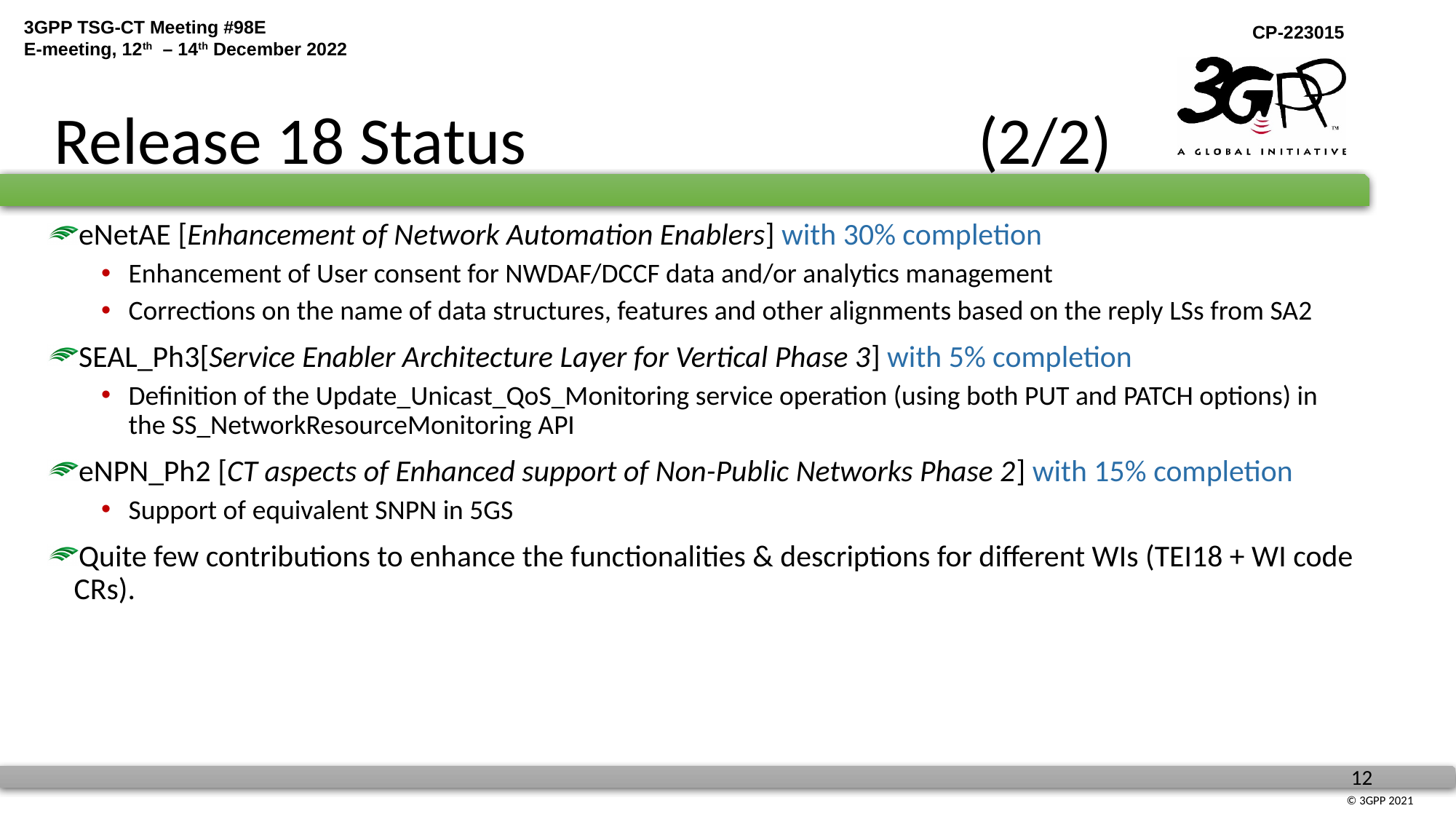

# Release 18 Status                              (2/2)
eNetAE [Enhancement of Network Automation Enablers] with 30% completion
Enhancement of User consent for NWDAF/DCCF data and/or analytics management
Corrections on the name of data structures, features and other alignments based on the reply LSs from SA2
SEAL_Ph3[Service Enabler Architecture Layer for Vertical Phase 3] with 5% completion
Definition of the Update_Unicast_QoS_Monitoring service operation (using both PUT and PATCH options) in the SS_NetworkResourceMonitoring API
eNPN_Ph2 [CT aspects of Enhanced support of Non-Public Networks Phase 2] with 15% completion
Support of equivalent SNPN in 5GS
Quite few contributions to enhance the functionalities & descriptions for different WIs (TEI18 + WI code CRs).